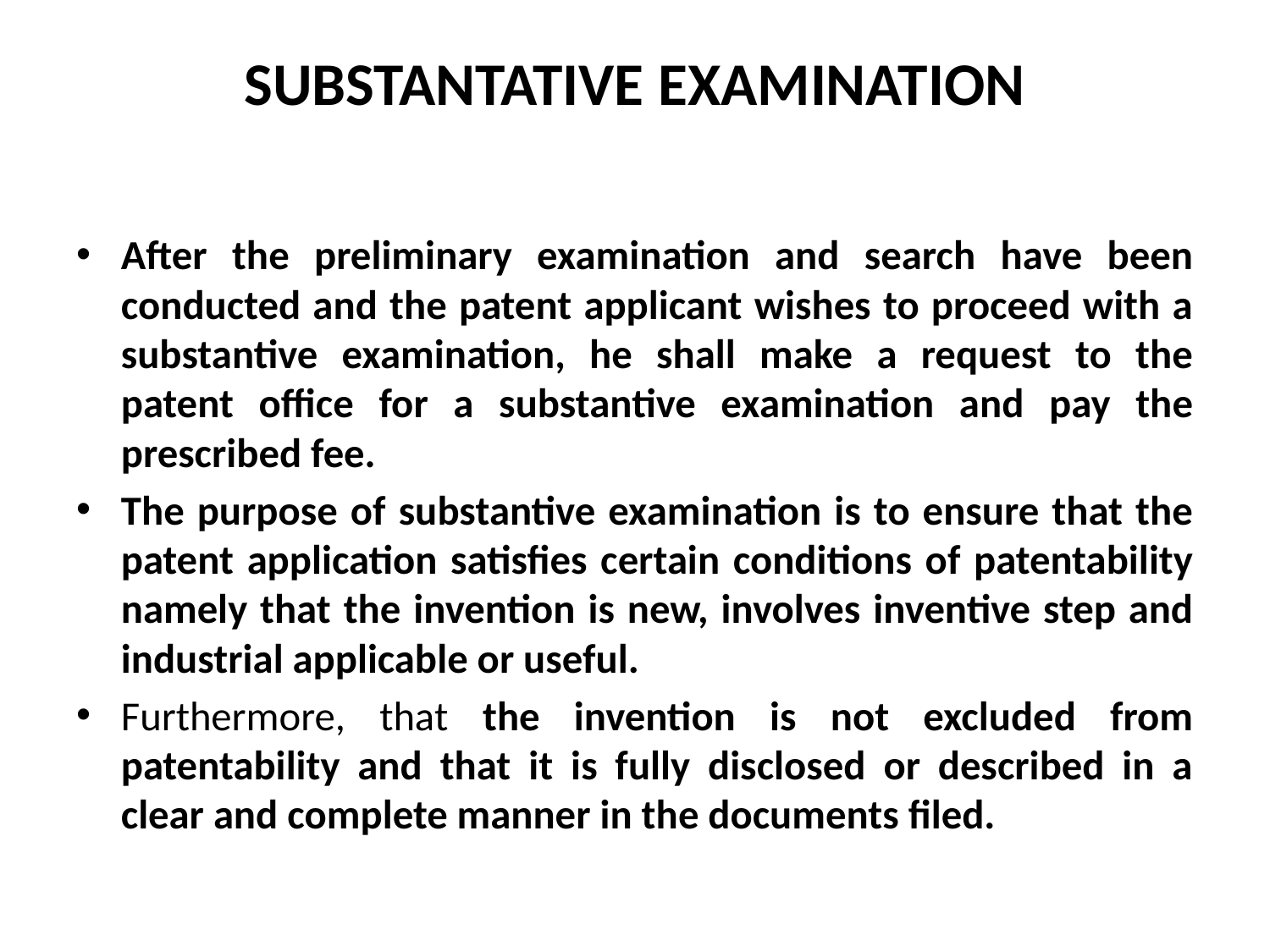

# SUBSTANTATIVE EXAMINATION
After the preliminary examination and search have been conducted and the patent applicant wishes to proceed with a substantive examination, he shall make a request to the patent office for a substantive examination and pay the prescribed fee.
The purpose of substantive examination is to ensure that the patent application satisfies certain conditions of patentability namely that the invention is new, involves inventive step and industrial applicable or useful.
Furthermore, that the invention is not excluded from patentability and that it is fully disclosed or described in a clear and complete manner in the documents filed.